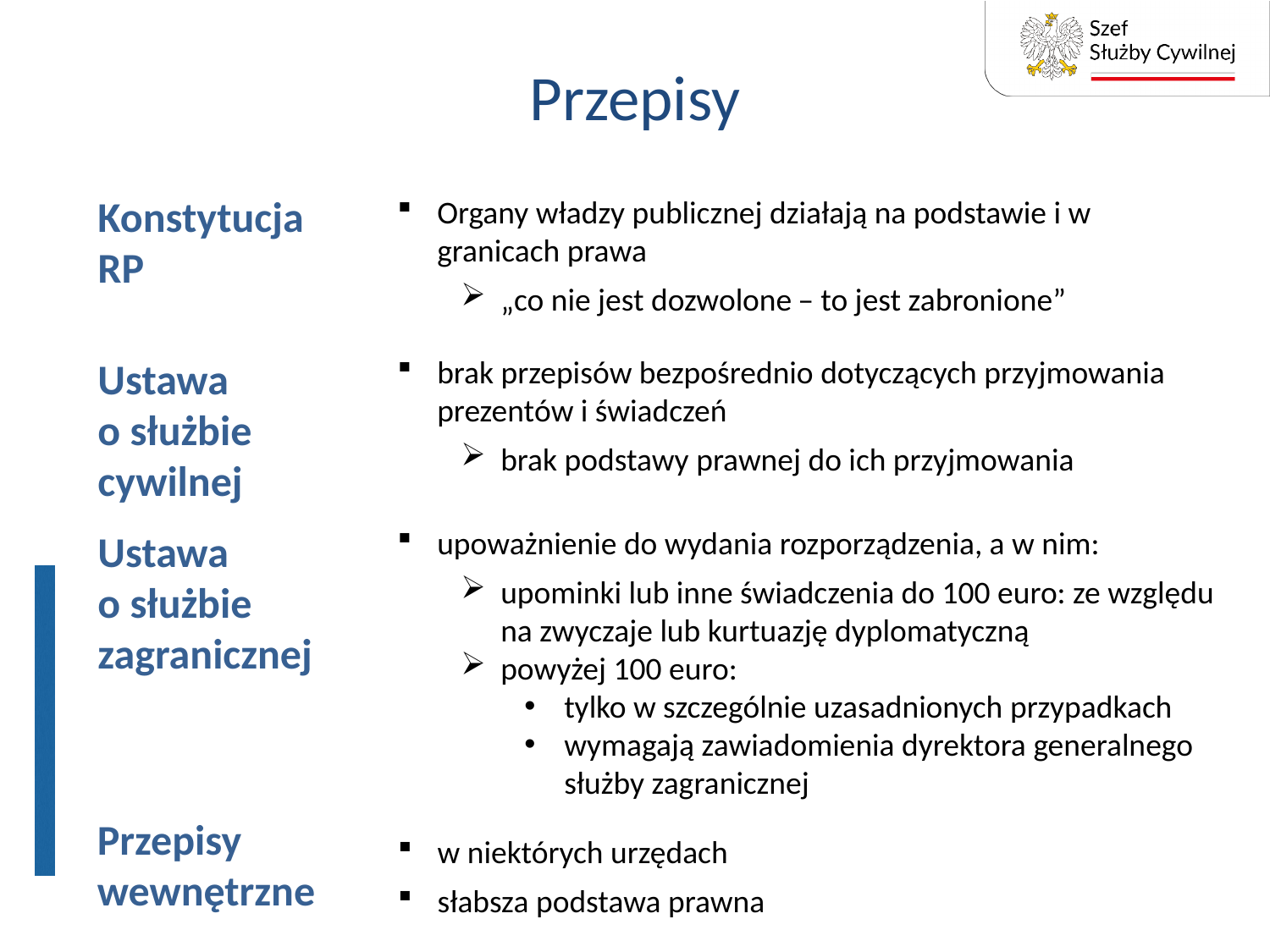

# Przepisy
Konstytucja RP
Organy władzy publicznej działają na podstawie i w granicach prawa
„co nie jest dozwolone  ̶  to jest zabronione”
Ustawa
o służbie cywilnej
brak przepisów bezpośrednio dotyczących przyjmowania prezentów i świadczeń
brak podstawy prawnej do ich przyjmowania
upoważnienie do wydania rozporządzenia, a w nim:
upominki lub inne świadczenia do 100 euro: ze względu na zwyczaje lub kurtuazję dyplomatyczną
powyżej 100 euro:
tylko w szczególnie uzasadnionych przypadkach
wymagają zawiadomienia dyrektora generalnego służby zagranicznej
Ustawa
o służbie zagranicznej
Przepisy wewnętrzne
w niektórych urzędach
słabsza podstawa prawna